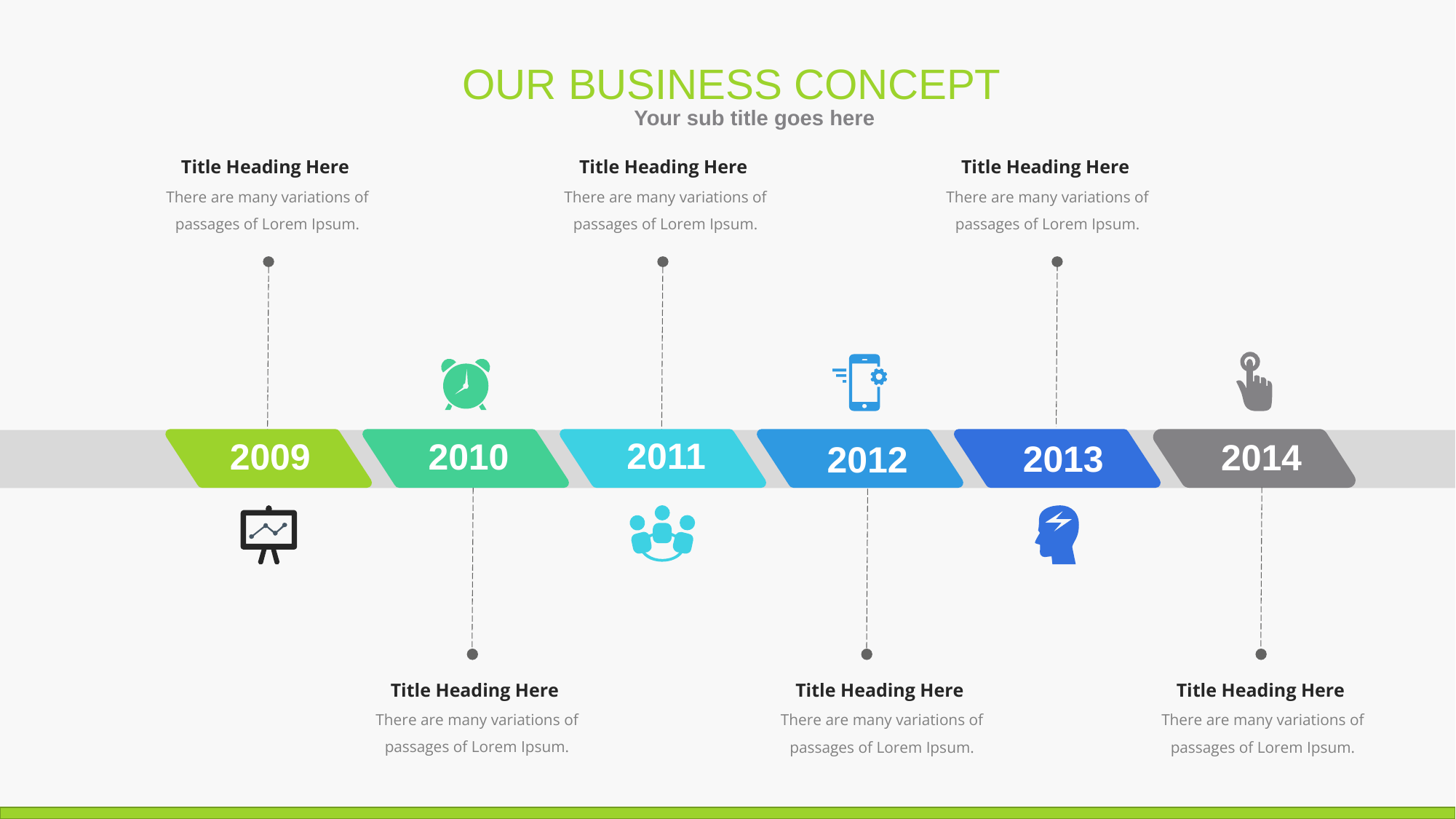

OUR BUSINESS CONCEPT
Your sub title goes here
Title Heading Here
Title Heading Here
Title Heading Here
There are many variations of passages of Lorem Ipsum.
There are many variations of passages of Lorem Ipsum.
There are many variations of passages of Lorem Ipsum.

2011
2009
2010
2014

2013
2012

Title Heading Here
Title Heading Here
Title Heading Here
There are many variations of passages of Lorem Ipsum.
There are many variations of passages of Lorem Ipsum.
There are many variations of passages of Lorem Ipsum.